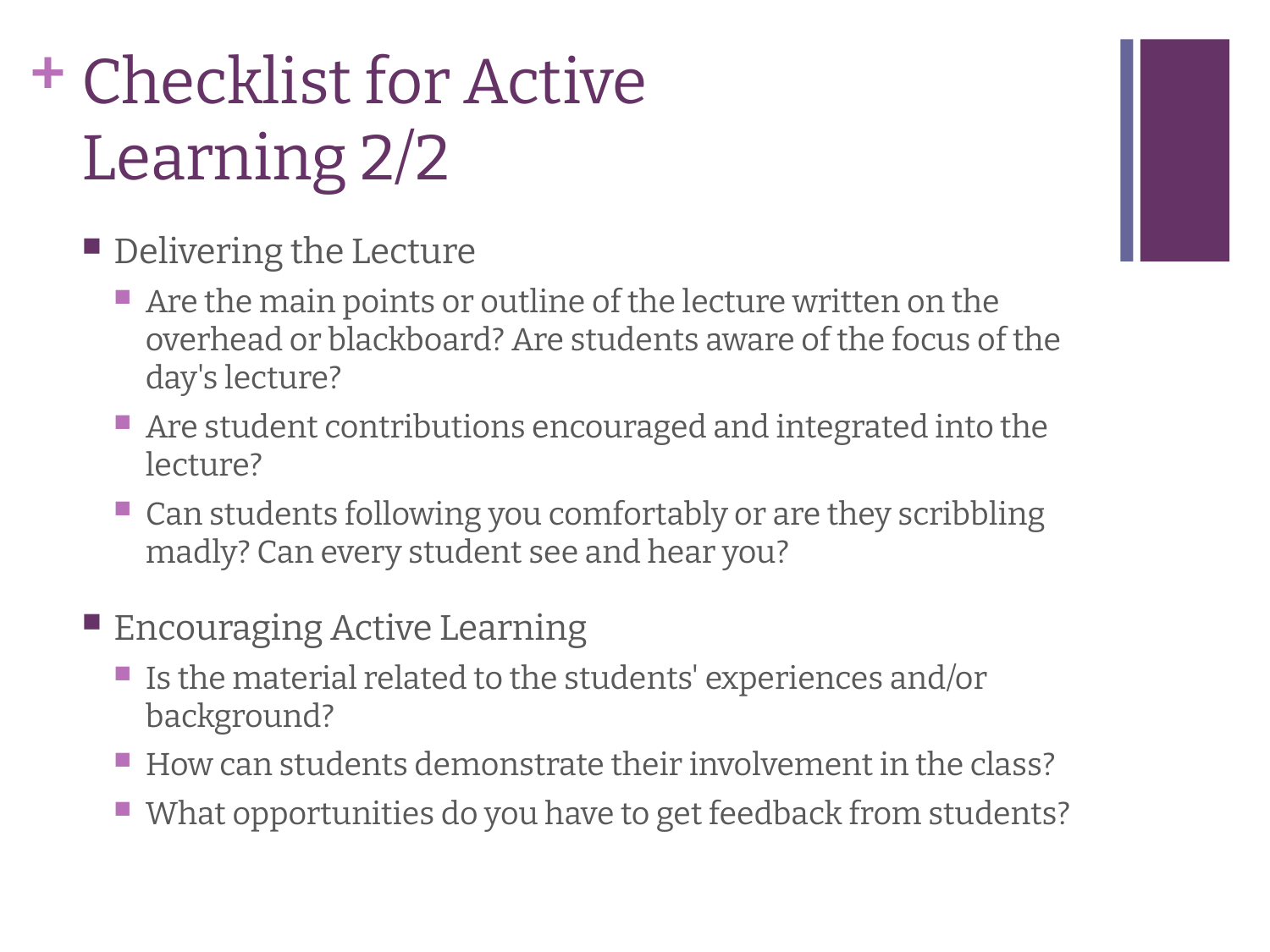

# Checklist for Active Learning 2/2
Delivering the Lecture
Are the main points or outline of the lecture written on the overhead or blackboard? Are students aware of the focus of the day's lecture?
Are student contributions encouraged and integrated into the lecture?
Can students following you comfortably or are they scribbling madly? Can every student see and hear you?
Encouraging Active Learning
Is the material related to the students' experiences and/or background?
How can students demonstrate their involvement in the class?
What opportunities do you have to get feedback from students?